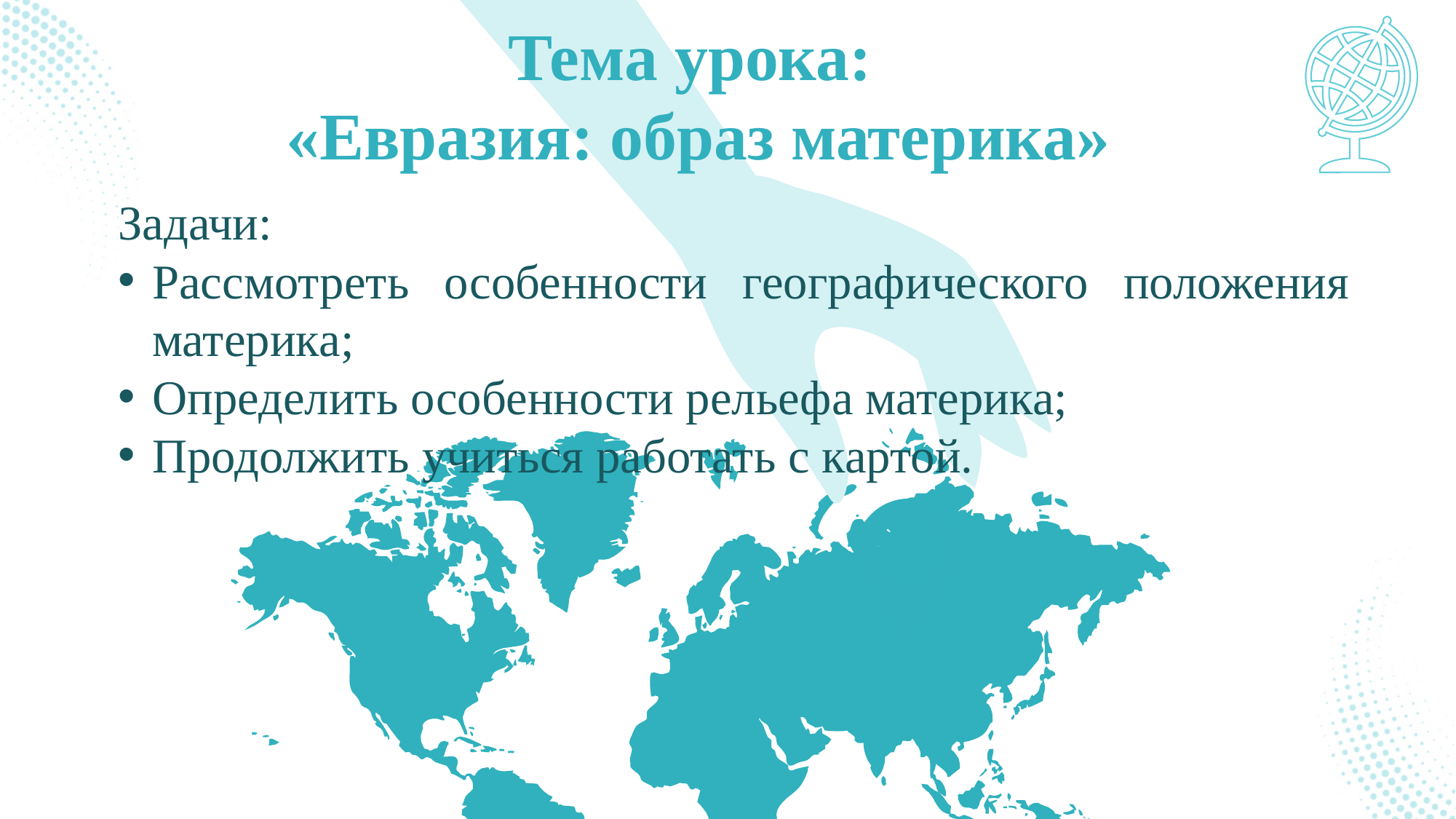

Тема урока:
«Евразия: образ материка»

Задачи:
Рассмотреть особенности географического положения материка;
Определить особенности рельефа материка;
Продолжить учиться работать с картой.